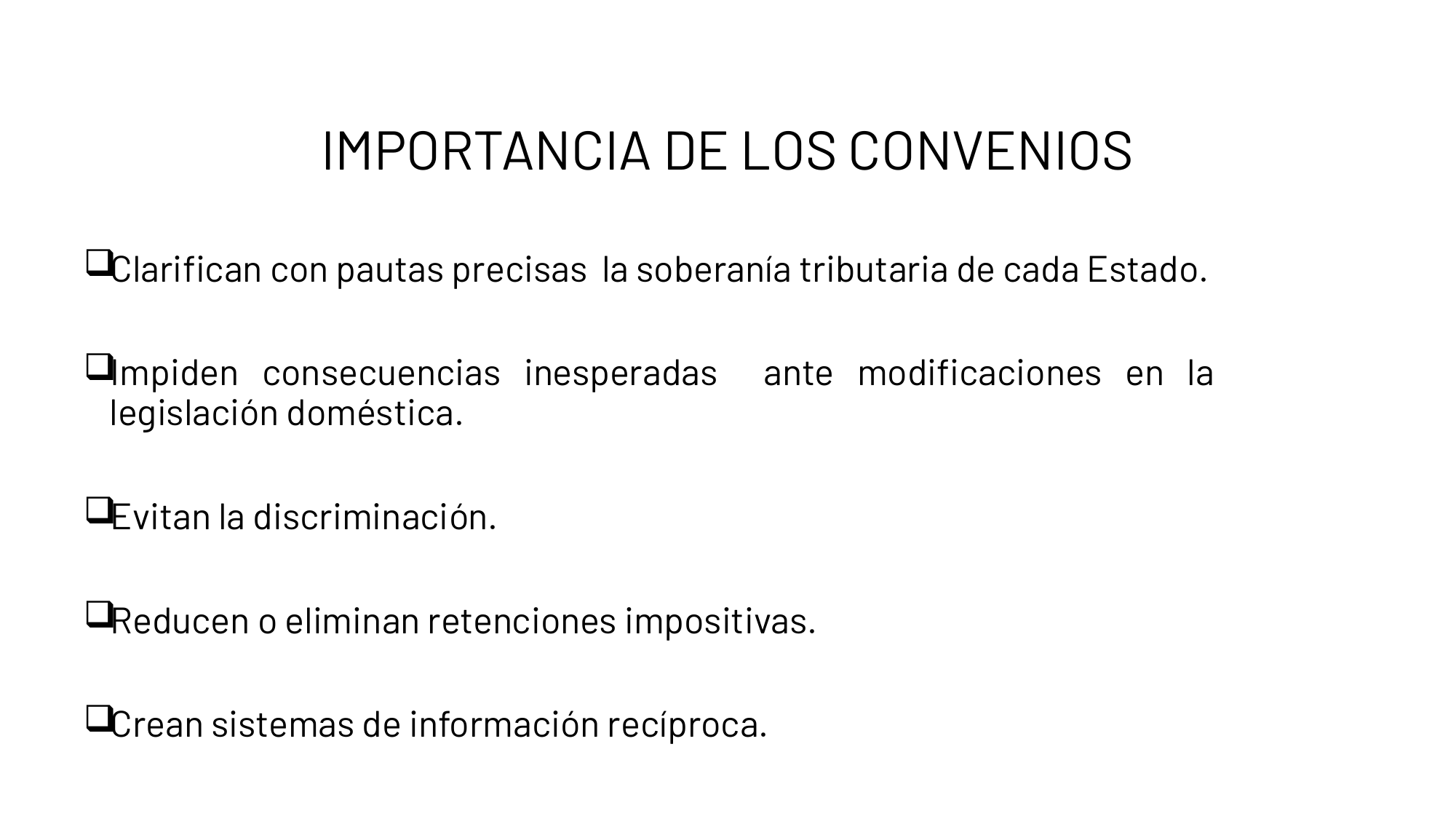

# IMPORTANCIA DE LOS CONVENIOS

Clarifican con pautas precisas  la soberanía tributaria de cada Estado.

Impiden consecuencias inesperadas  ante modificaciones en la legislación doméstica.

Evitan la discriminación.

Reducen o eliminan retenciones impositivas.

Crean sistemas de información recíproca.